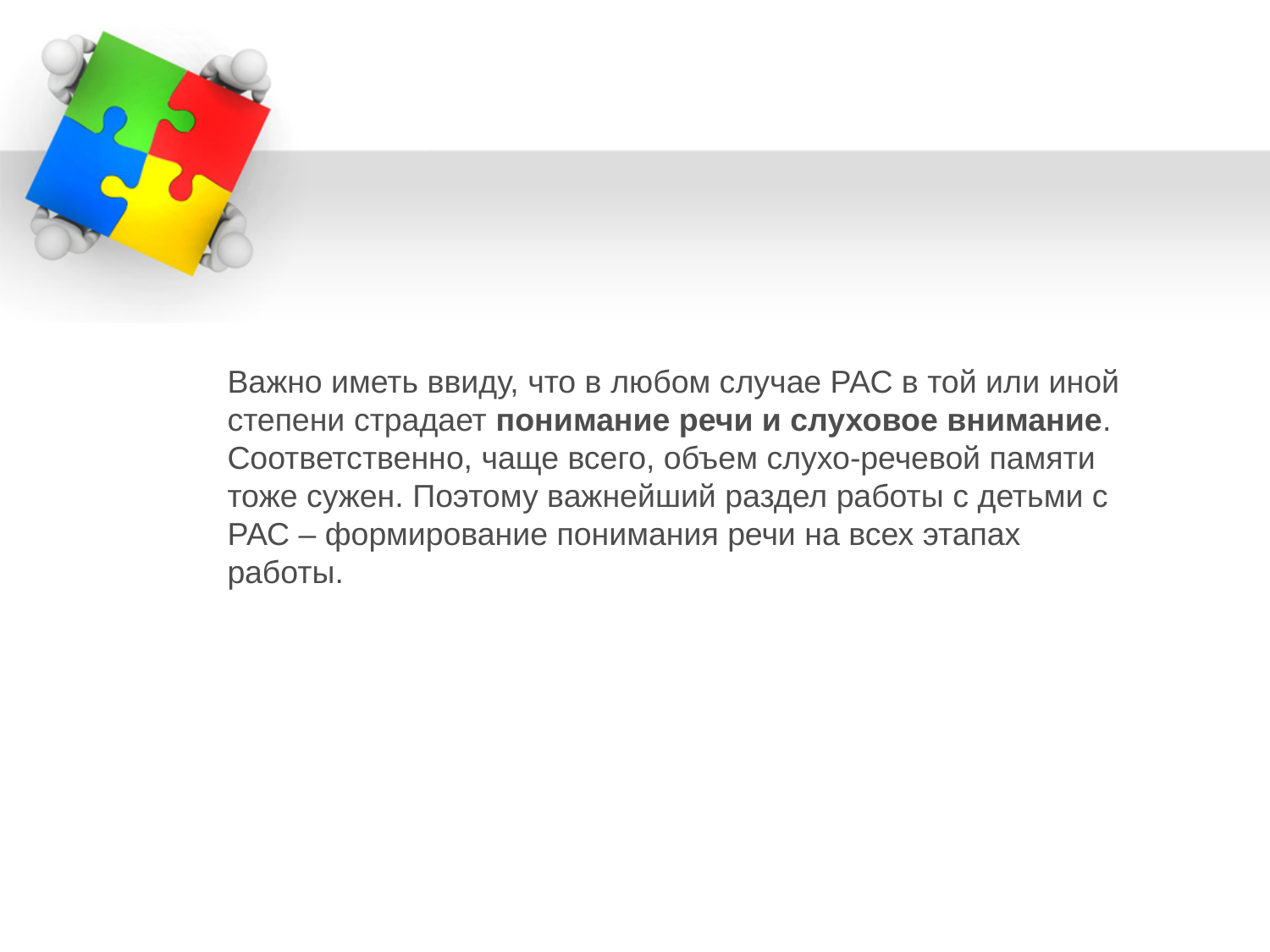

Важно иметь ввиду, что в любом случае РАС в той или иной степени страдает понимание речи и слуховое внимание. Соответственно, чаще всего, объем слухо-речевой памяти тоже сужен. Поэтому важнейший раздел работы с детьми с РАС – формирование понимания речи на всех этапах работы.